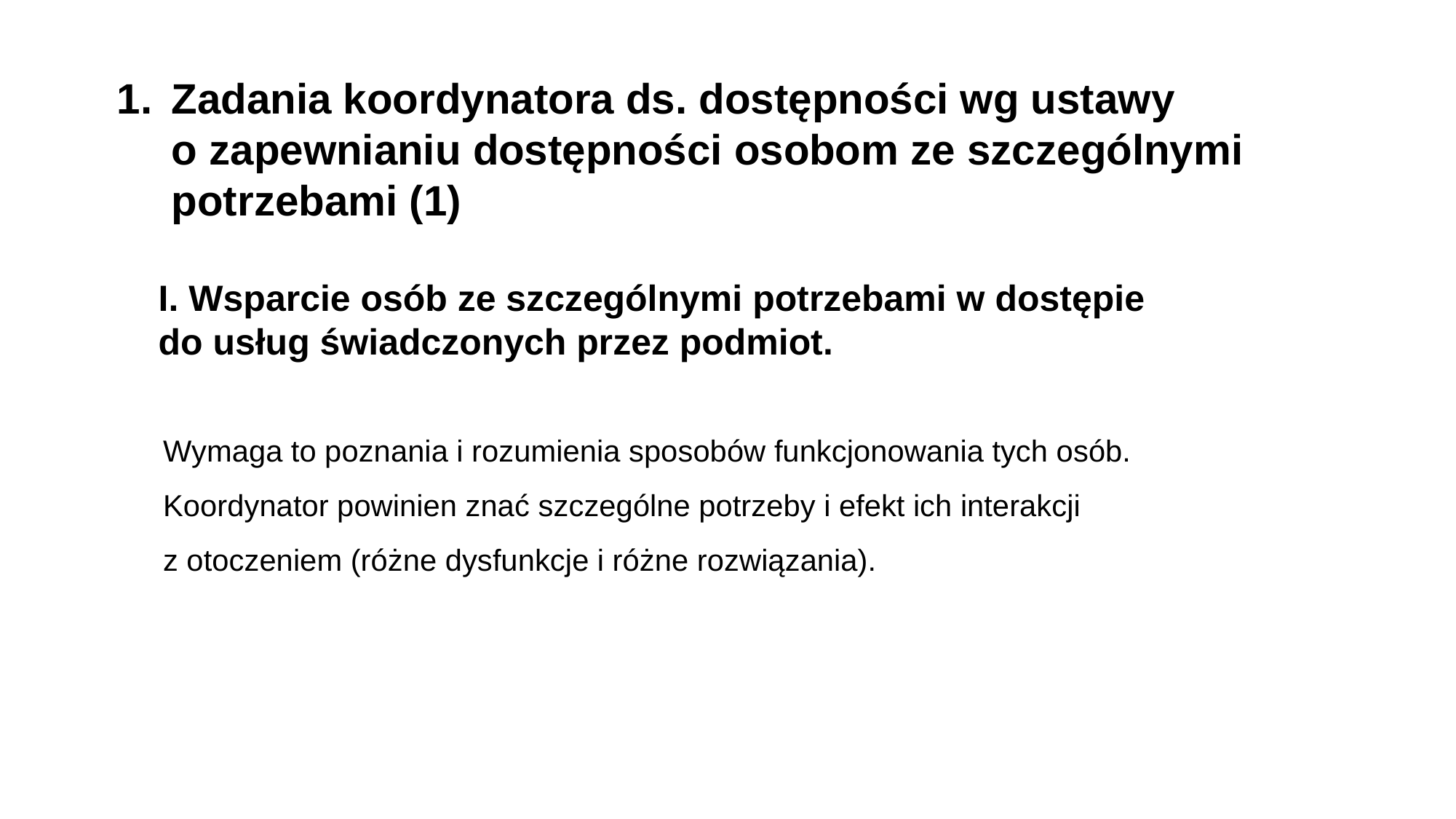

# Zadania koordynatora ds. dostępności wg ustawy o zapewnianiu dostępności osobom ze szczególnymi potrzebami (1)
I. Wsparcie osób ze szczególnymi potrzebami w dostępie
do usług świadczonych przez podmiot.
Wymaga to poznania i rozumienia sposobów funkcjonowania tych osób. Koordynator powinien znać szczególne potrzeby i efekt ich interakcji
z otoczeniem (różne dysfunkcje i różne rozwiązania).